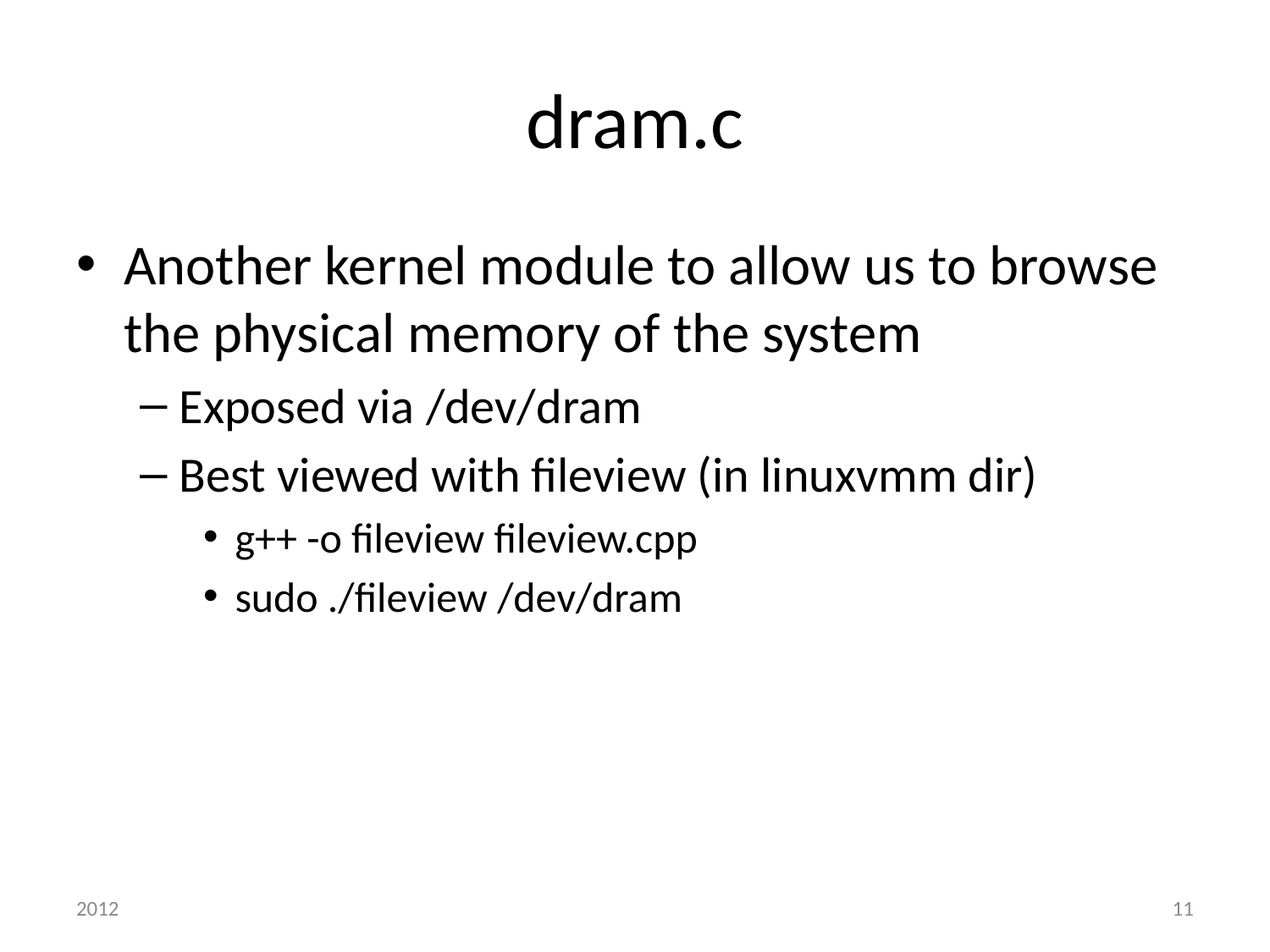

# dram.c
Another kernel module to allow us to browse the physical memory of the system
Exposed via /dev/dram
Best viewed with fileview (in linuxvmm dir)
g++ -o fileview fileview.cpp
sudo ./fileview /dev/dram
2012

11